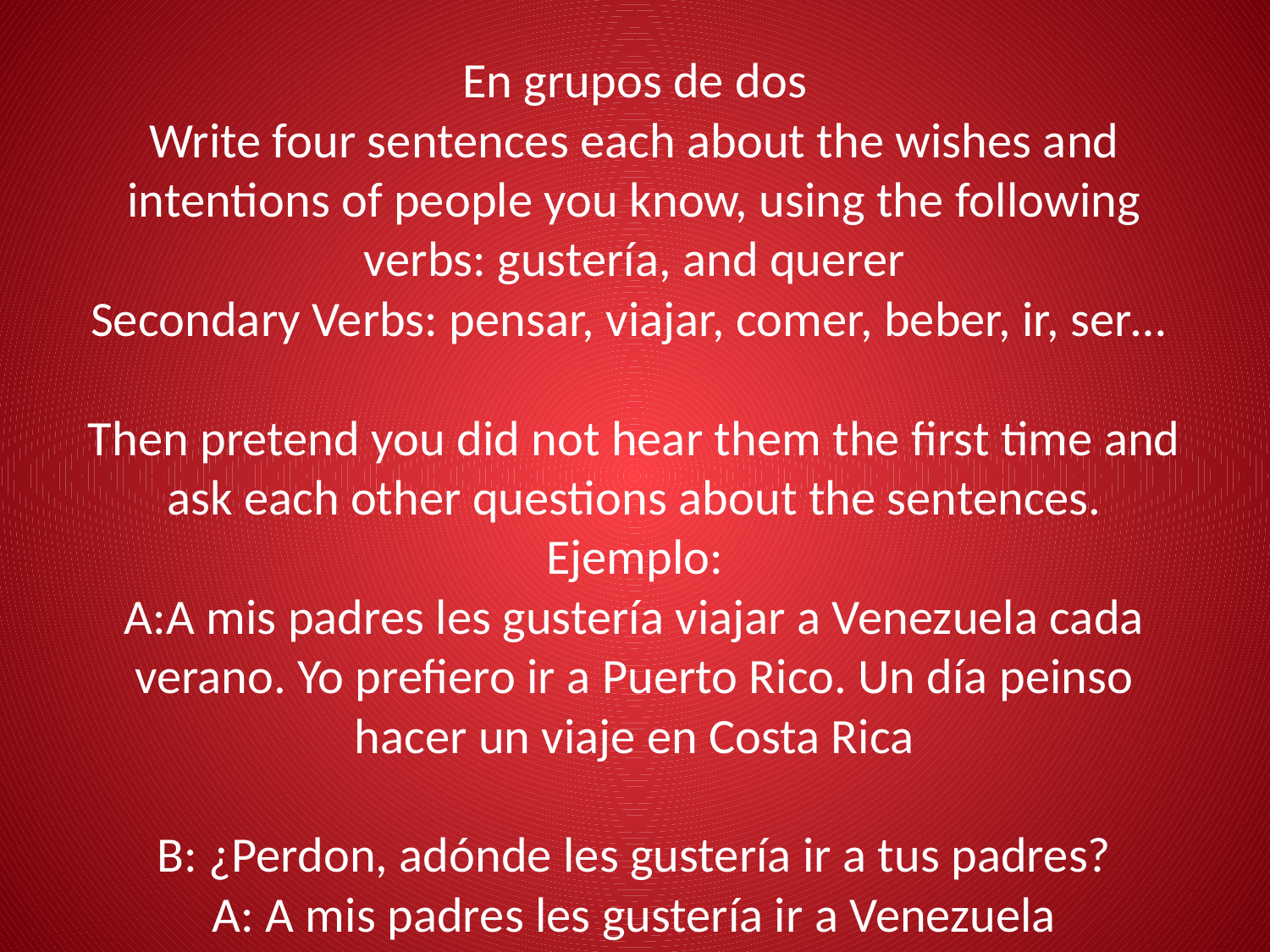

# En grupos de dos Write four sentences each about the wishes and intentions of people you know, using the following verbs: gustería, and querer Secondary Verbs: pensar, viajar, comer, beber, ir, ser… Then pretend you did not hear them the first time and ask each other questions about the sentences. Ejemplo: A:A mis padres les gustería viajar a Venezuela cada verano. Yo prefiero ir a Puerto Rico. Un día peinso hacer un viaje en Costa Rica B: ¿Perdon, adónde les gustería ir a tus padres? A: A mis padres les gustería ir a Venezuela